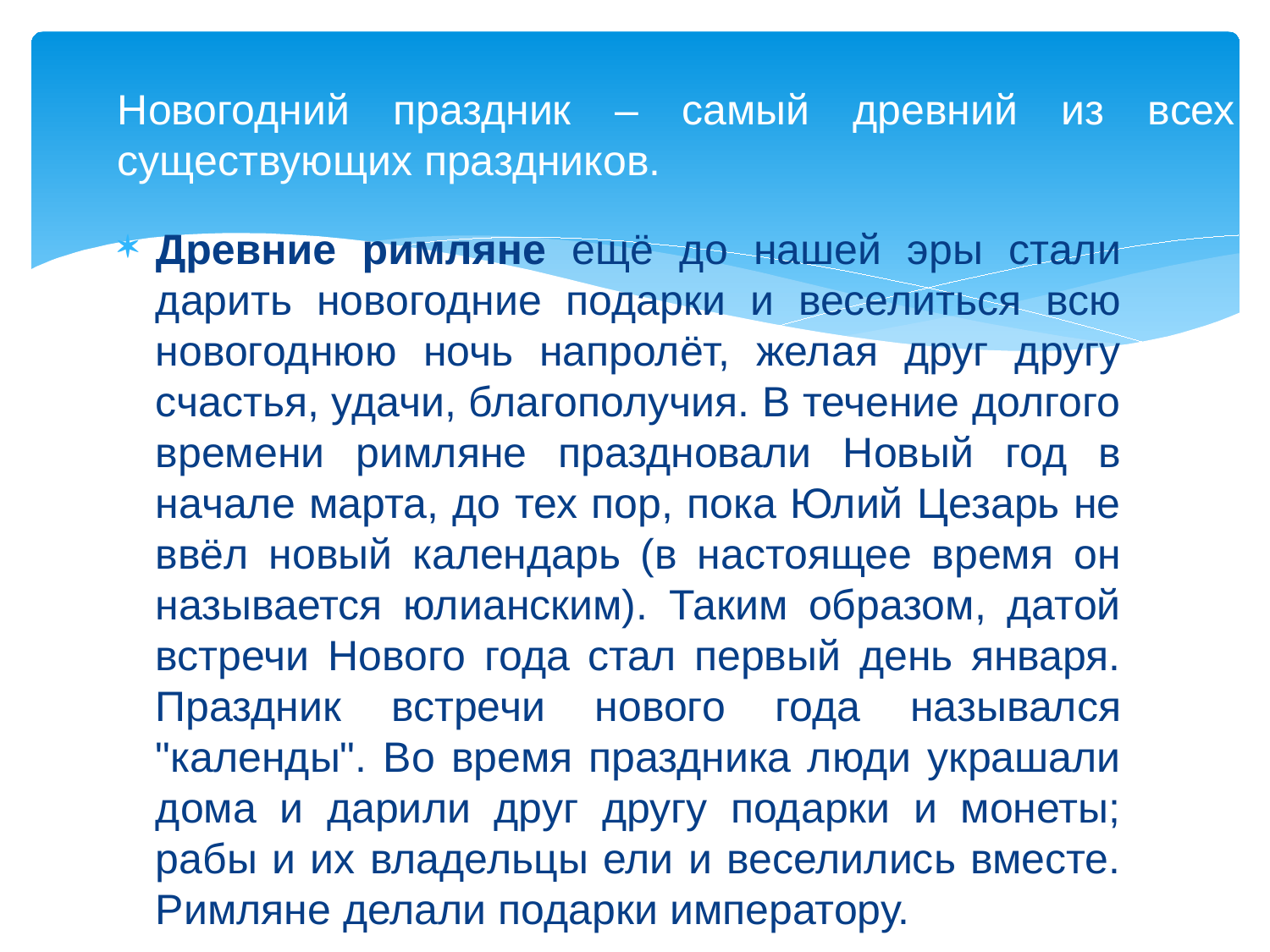

# Новогодний праздник – самый древний из всех существующих праздников.
Древние римляне ещё до нашей эры стали дарить новогодние подарки и веселиться всю новогоднюю ночь напролёт, желая друг другу счастья, удачи, благополучия. В течение долгого времени римляне праздновали Новый год в начале марта, до тех пор, пока Юлий Цезарь не ввёл новый календарь (в настоящее время он называется юлианским). Таким образом, датой встречи Нового года стал первый день января. Праздник встречи нового года назывался "календы". Во время праздника люди украшали дома и дарили друг другу подарки и монеты; рабы и их владельцы ели и веселились вместе. Римляне делали подарки императору.